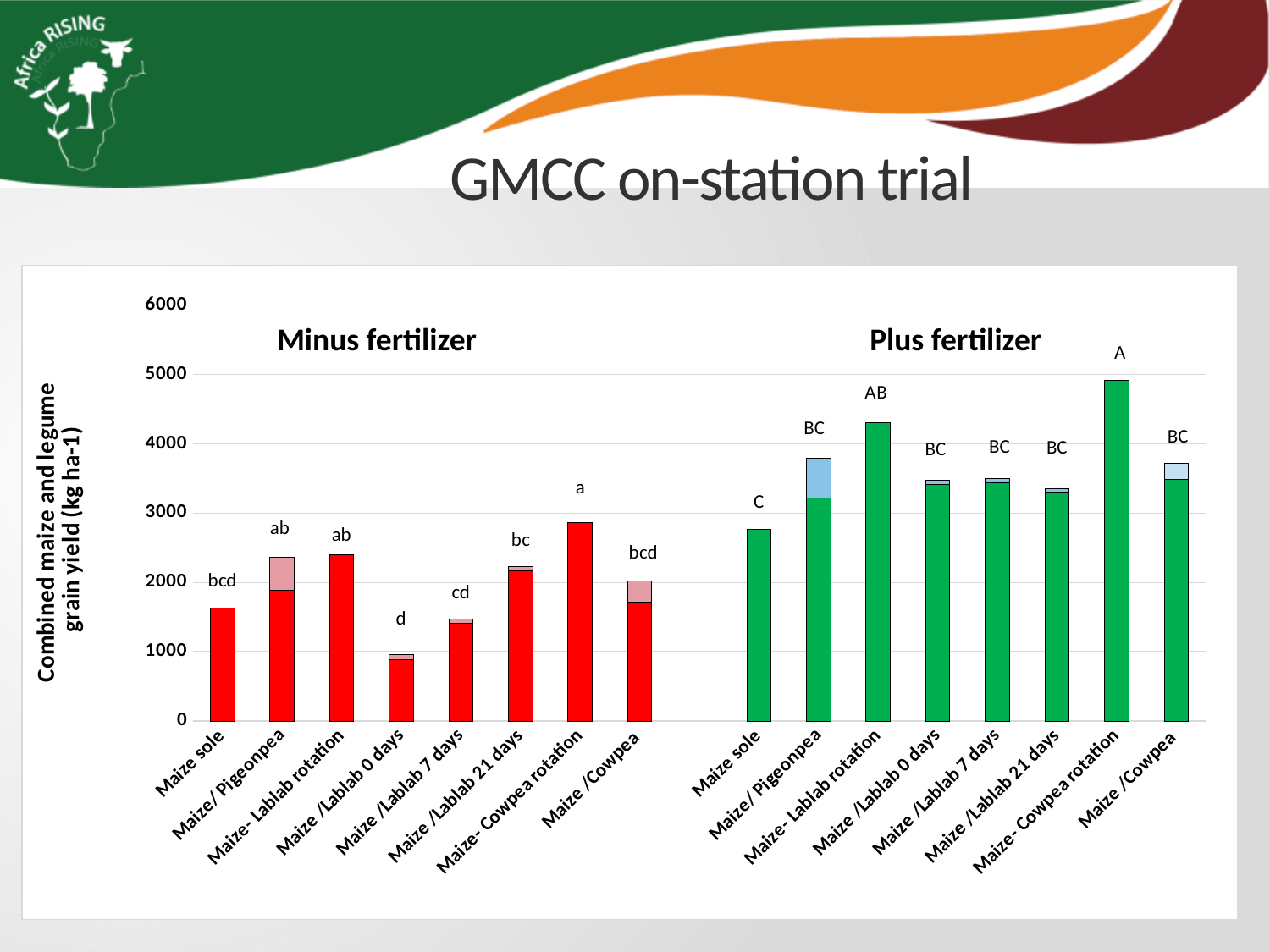

# GMCC on-station trial

### Chart

| Category |  |  |
|---|---|---|
| Maize sole | 1633.163258737089 | None |
| Maize/ Pigeonpea | 1881.965667545497 | 483.3833000413396 |
| Maize- Lablab rotation | 2397.631883300557 | None |
| Maize /Lablab 0 days | 884.3674068309525 | 79.36209460070086 |
| Maize /Lablab 7 days | 1410.151225627301 | 65.23700655836048 |
| Maize /Lablab 21 days | 2168.475606046001 | 60.85784339533608 |
| Maize- Cowpea rotation | 2868.77332582668 | None |
| Maize /Cowpea  | 1710.449744967512 | 305.4592302291744 |
|  | None | None |
| Maize sole | 2761.994617200092 | None |
| Maize/ Pigeonpea | 3221.598140095311 | 574.8405401344231 |
| Maize- Lablab rotation | 4306.875699842994 | None |
| Maize /Lablab 0 days | 3417.066507440042 | 62.89408955154499 |
| Maize /Lablab 7 days | 3443.260225915344 | 51.55559570351188 |
| Maize /Lablab 21 days | 3300.744058490608 | 49.15468320735299 |
| Maize- Cowpea rotation | 4918.303491111193 | None |
| Maize /Cowpea  | 3481.309533021855 | 236.8654648394948 |
Minus fertilizer
Plus fertilizer